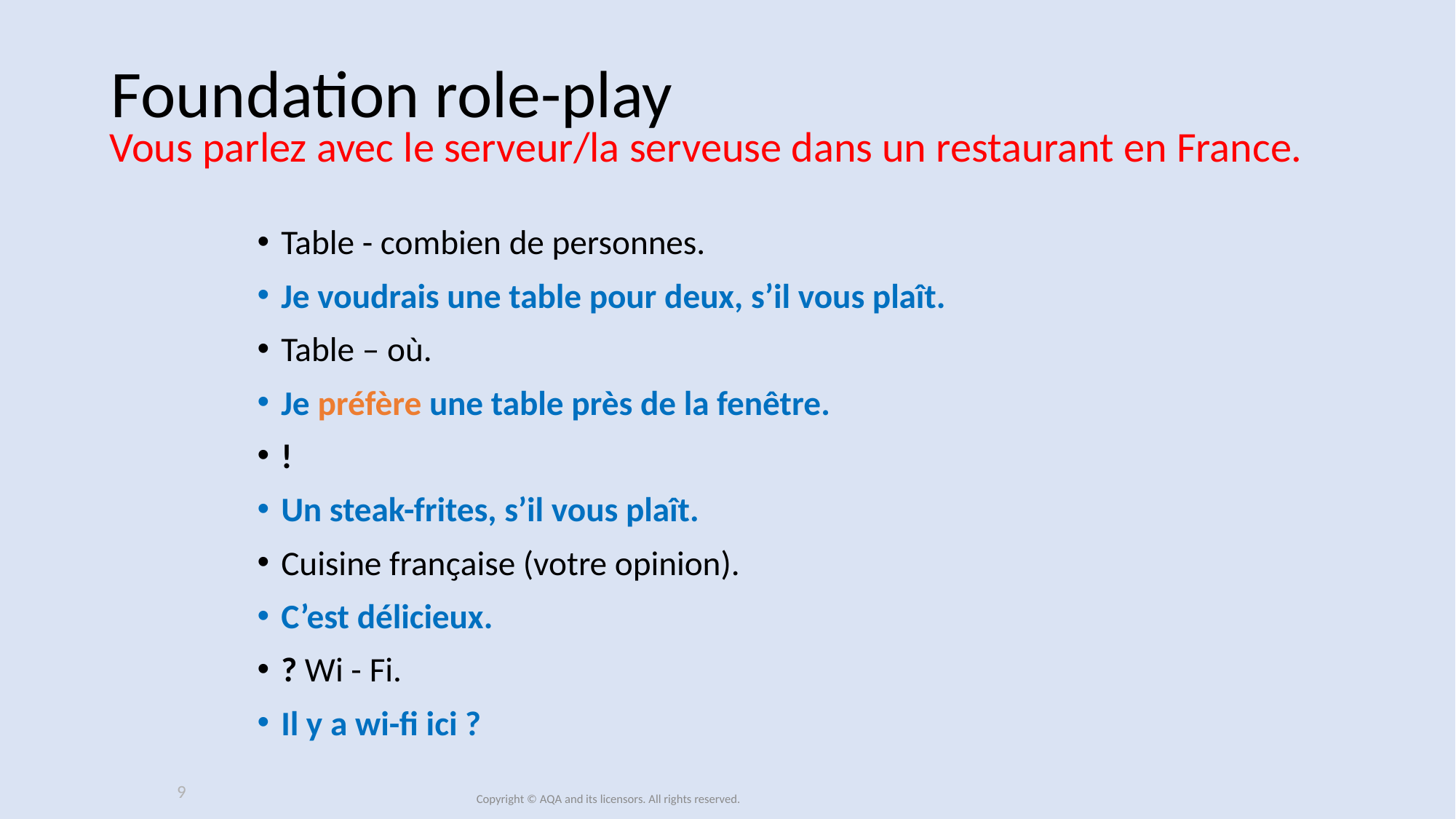

# Foundation role-play
 Vous parlez avec le serveur/la serveuse dans un restaurant en France.
Table - combien de personnes.
Je voudrais une table pour deux, s’il vous plaît.
Table – où.
Je préfère une table près de la fenêtre.
!
Un steak-frites, s’il vous plaît.
Cuisine franҫaise (votre opinion).
C’est délicieux.
? Wi - Fi.
Il y a wi-fi ici ?
9
Copyright © AQA and its licensors. All rights reserved.